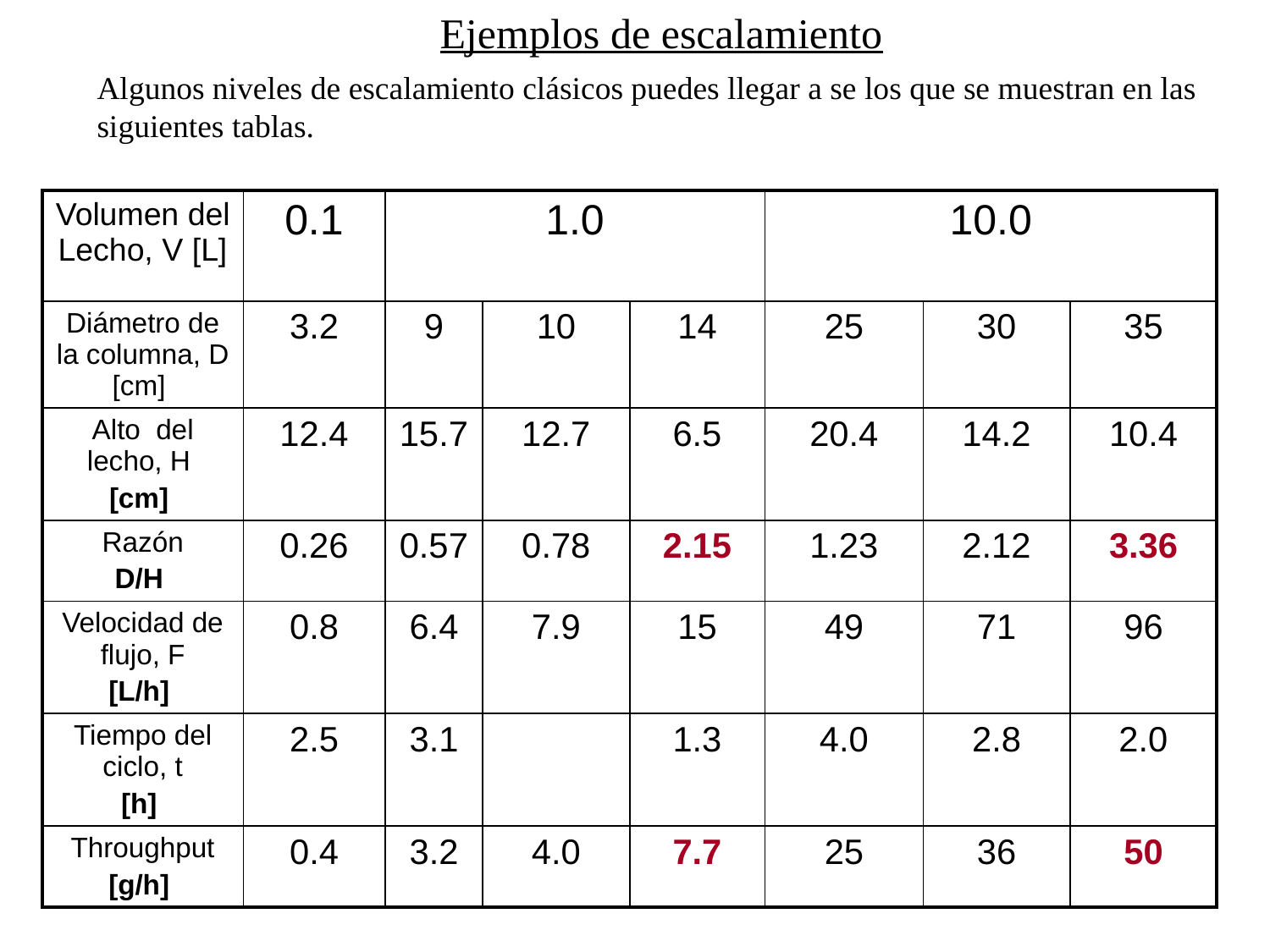

Ejemplos de escalamiento
Algunos niveles de escalamiento clásicos puedes llegar a se los que se muestran en las siguientes tablas.
| Volumen del Lecho, V [L] | 0.1 | 1.0 |  |  | 10.0 |  |  |
| --- | --- | --- | --- | --- | --- | --- | --- |
| Diámetro de la columna, D [cm] | 3.2 | 9 | 10 | 14 | 25 | 30 | 35 |
| Alto del lecho, H [cm] | 12.4 | 15.7 | 12.7 | 6.5 | 20.4 | 14.2 | 10.4 |
| Razón D/H | 0.26 | 0.57 | 0.78 | 2.15 | 1.23 | 2.12 | 3.36 |
| Velocidad de flujo, F [L/h] | 0.8 | 6.4 | 7.9 | 15 | 49 | 71 | 96 |
| Tiempo del ciclo, t [h] | 2.5 | 3.1 |  | 1.3 | 4.0 | 2.8 | 2.0 |
| Throughput [g/h] | 0.4 | 3.2 | 4.0 | 7.7 | 25 | 36 | 50 |